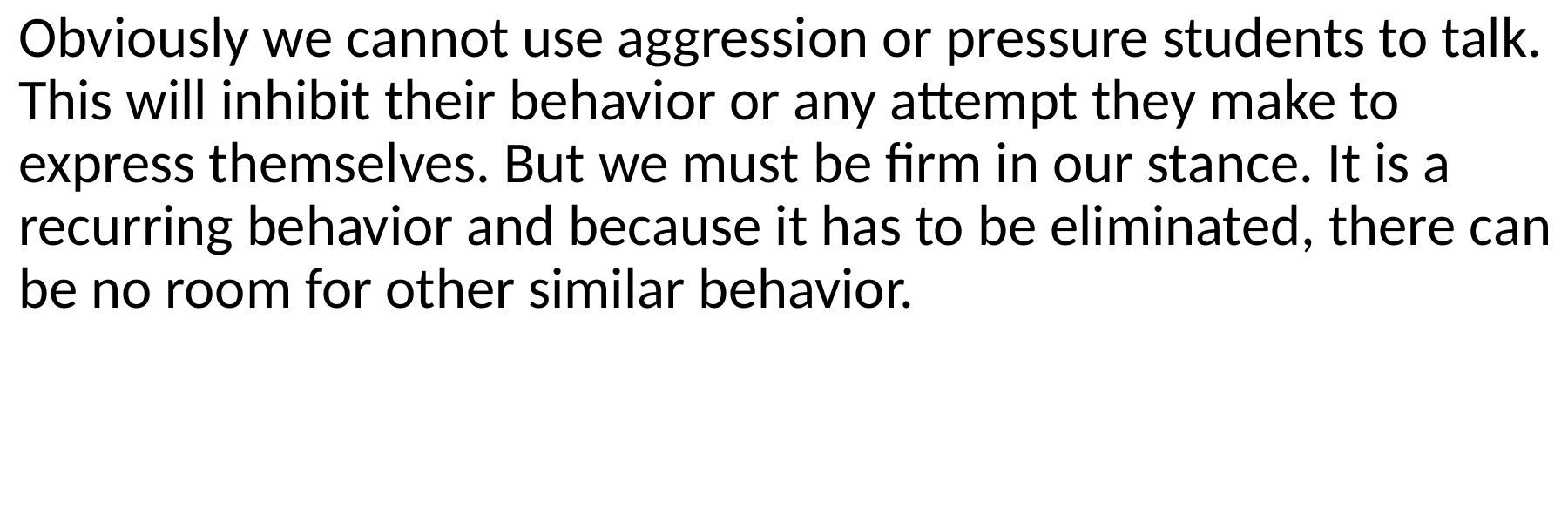

Obviously we cannot use aggression or pressure students to talk. This will inhibit their behavior or any attempt they make to express themselves. But we must be firm in our stance. It is a recurring behavior and because it has to be eliminated, there can be no room for other similar behavior.